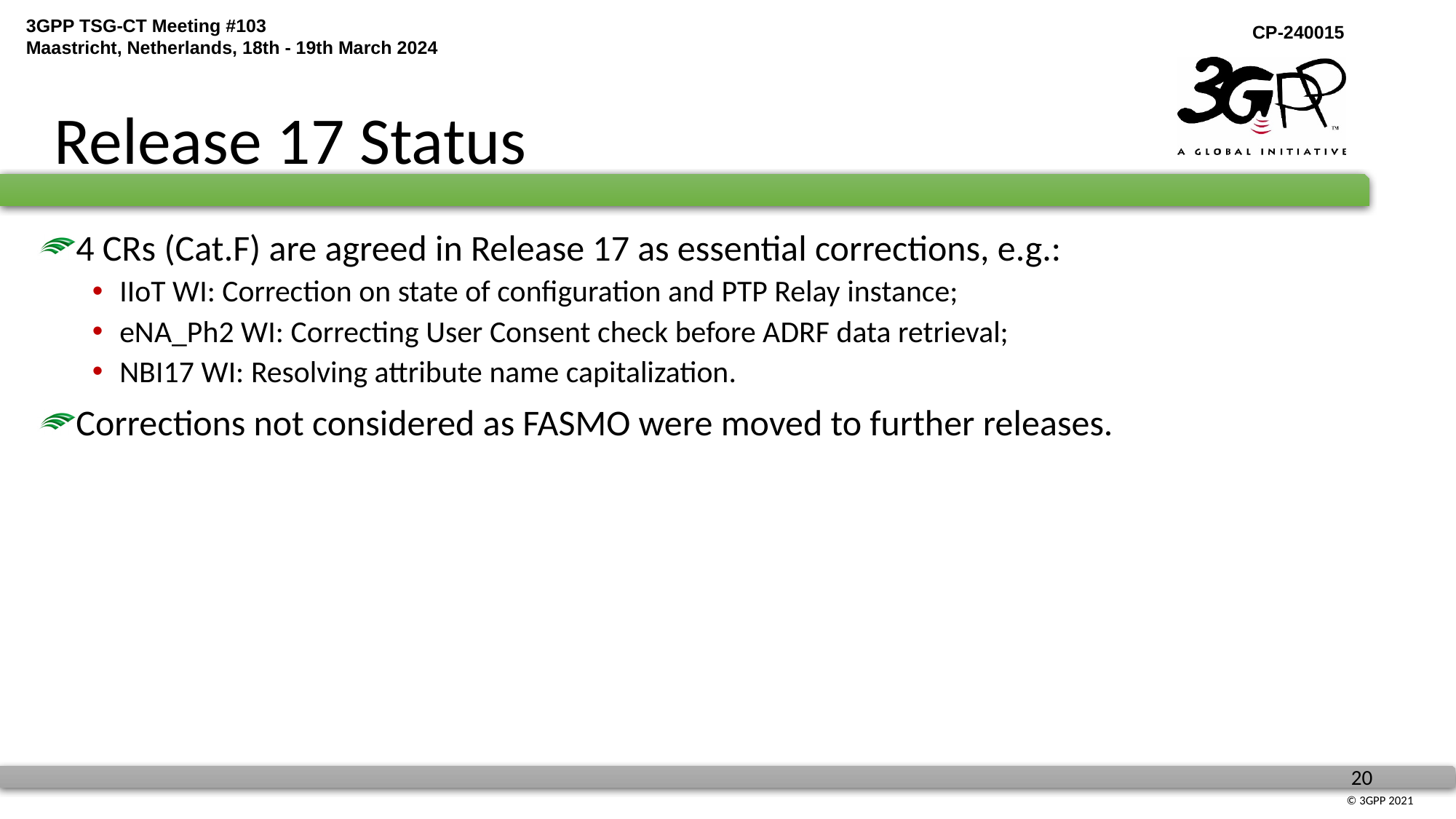

# Release 17 Status
4 CRs (Cat.F) are agreed in Release 17 as essential corrections, e.g.:
IIoT WI: Correction on state of configuration and PTP Relay instance;
eNA_Ph2 WI: Correcting User Consent check before ADRF data retrieval;
NBI17 WI: Resolving attribute name capitalization.
Corrections not considered as FASMO were moved to further releases.